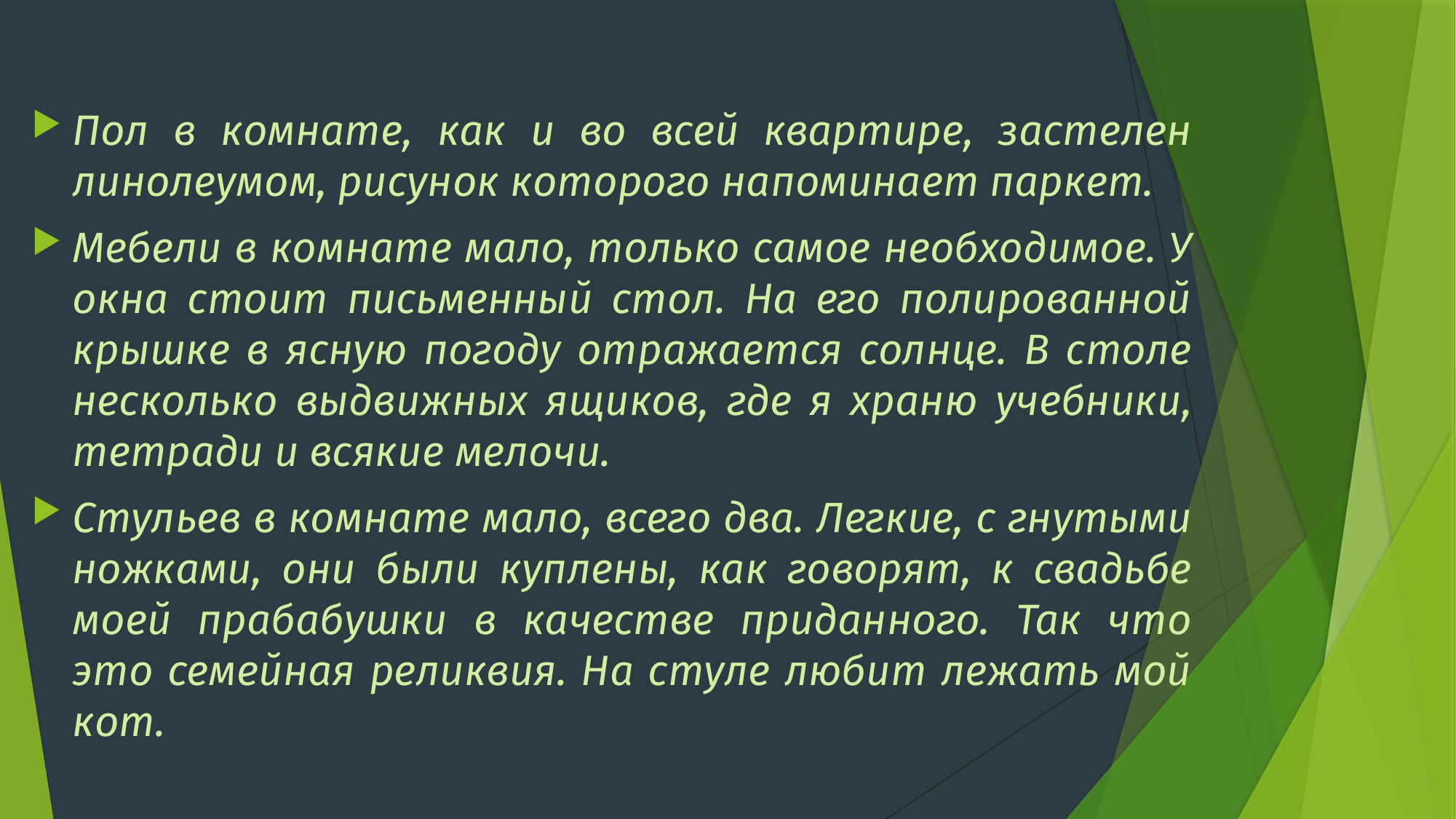

#
Пол в комнате, как и во всей квартире, застелен линолеумом, рисунок которого напоминает паркет.
Мебели в комнате мало, только самое необходимое. У окна стоит письменный стол. На его полированной крышке в ясную погоду отражается солнце. В столе несколько выдвижных ящиков, где я храню учебники, тетради и всякие мелочи.
Стульев в комнате мало, всего два. Легкие, с гнутыми ножками, они были куплены, как говорят, к свадьбе моей прабабушки в качестве приданного. Так что это семейная реликвия. На стуле любит лежать мой кот.